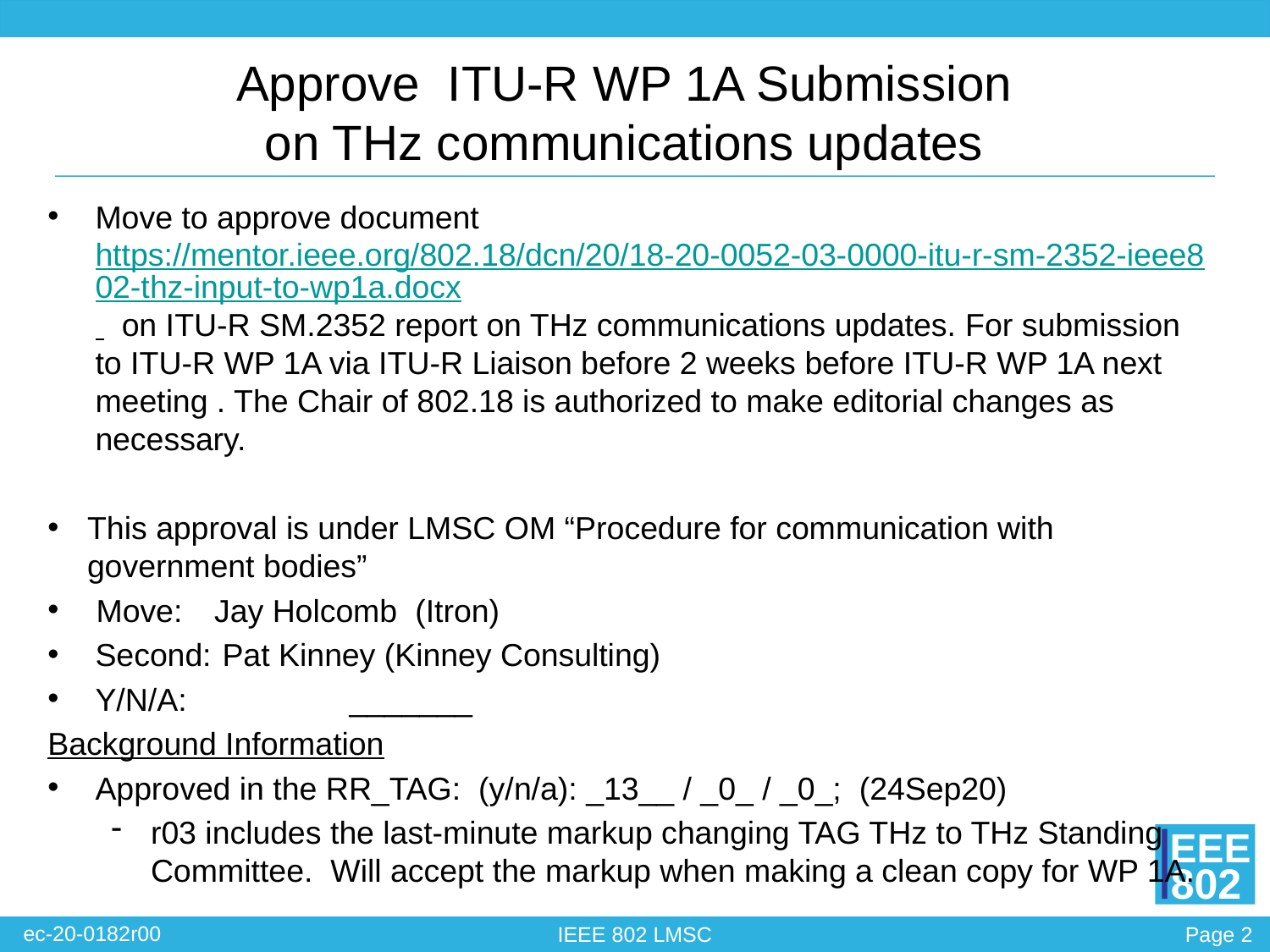

# Approve  ITU-R WP 1A Submission on THz communications updates
Move to approve document https://mentor.ieee.org/802.18/dcn/20/18-20-0052-03-0000-itu-r-sm-2352-ieee802-thz-input-to-wp1a.docx   on ITU-R SM.2352 report on THz communications updates. For submission to ITU-R WP 1A via ITU-R Liaison before 2 weeks before ITU-R WP 1A next meeting . The Chair of 802.18 is authorized to make editorial changes as necessary.

This approval is under LMSC OM “Procedure for communication with government bodies”
 Move:	Jay Holcomb  (Itron)
Second:	Pat Kinney (Kinney Consulting)
Y/N/A:    	_______
Background Information
Approved in the RR_TAG:  (y/n/a): _13__ / _0_ / _0_;  (24Sep20)
r03 includes the last-minute markup changing TAG THz to THz Standing Committee.  Will accept the markup when making a clean copy for WP 1A.